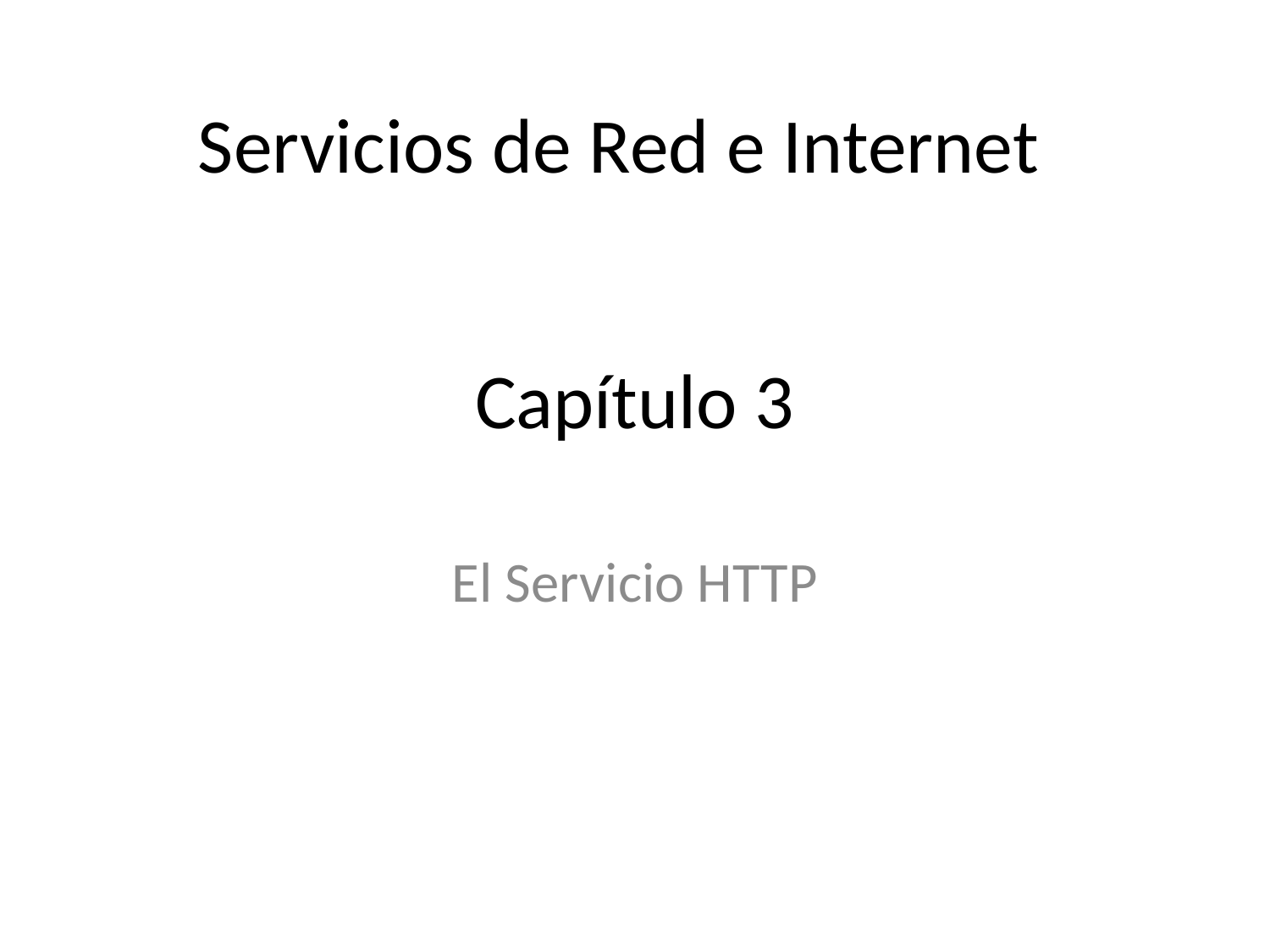

Servicios de Red e Internet
# Capítulo 3
El Servicio HTTP